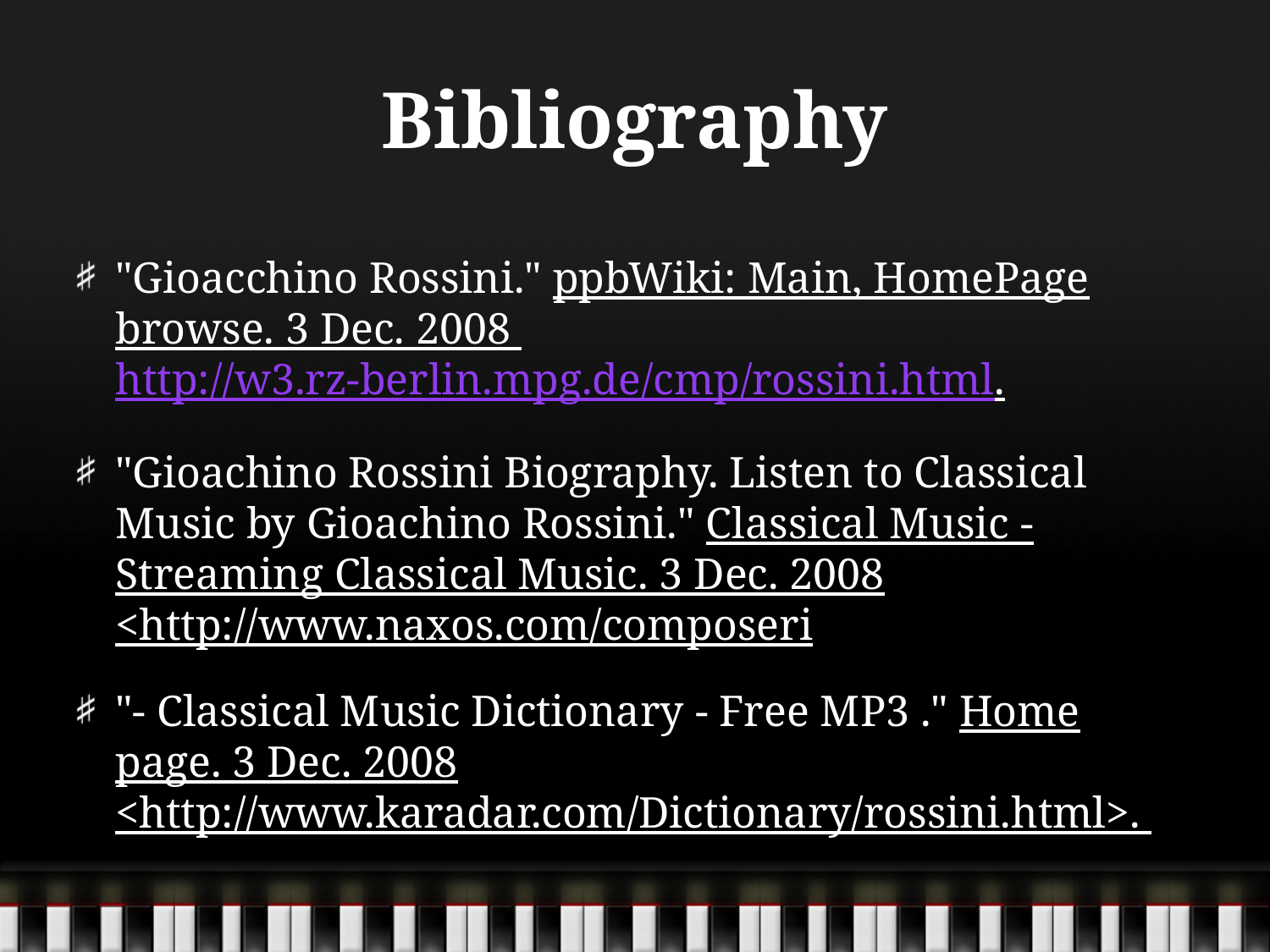

# Bibliography
"Gioacchino Rossini." ppbWiki: Main, HomePage browse. 3 Dec. 2008 http://w3.rz-berlin.mpg.de/cmp/rossini.html.
"Gioachino Rossini Biography. Listen to Classical Music by Gioachino Rossini." Classical Music - Streaming Classical Music. 3 Dec. 2008 <http://www.naxos.com/composeri
"- Classical Music Dictionary - Free MP3 ." Home page. 3 Dec. 2008 <http://www.karadar.com/Dictionary/rossini.html>.